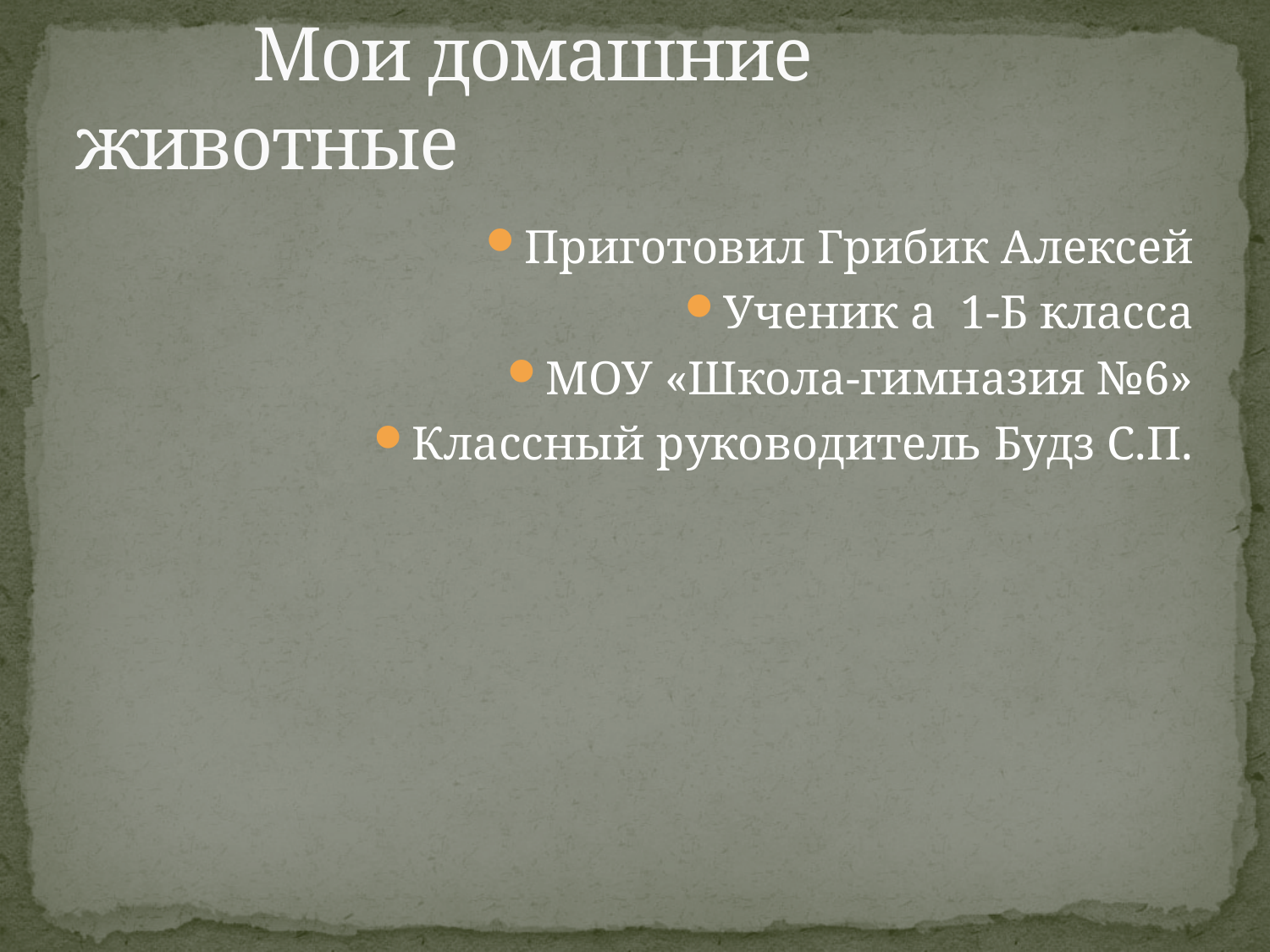

# Мои домашние животные
Приготовил Грибик Алексей
Ученик а  1-Б класса
МОУ «Школа-гимназия №6»
Классный руководитель Будз С.П.